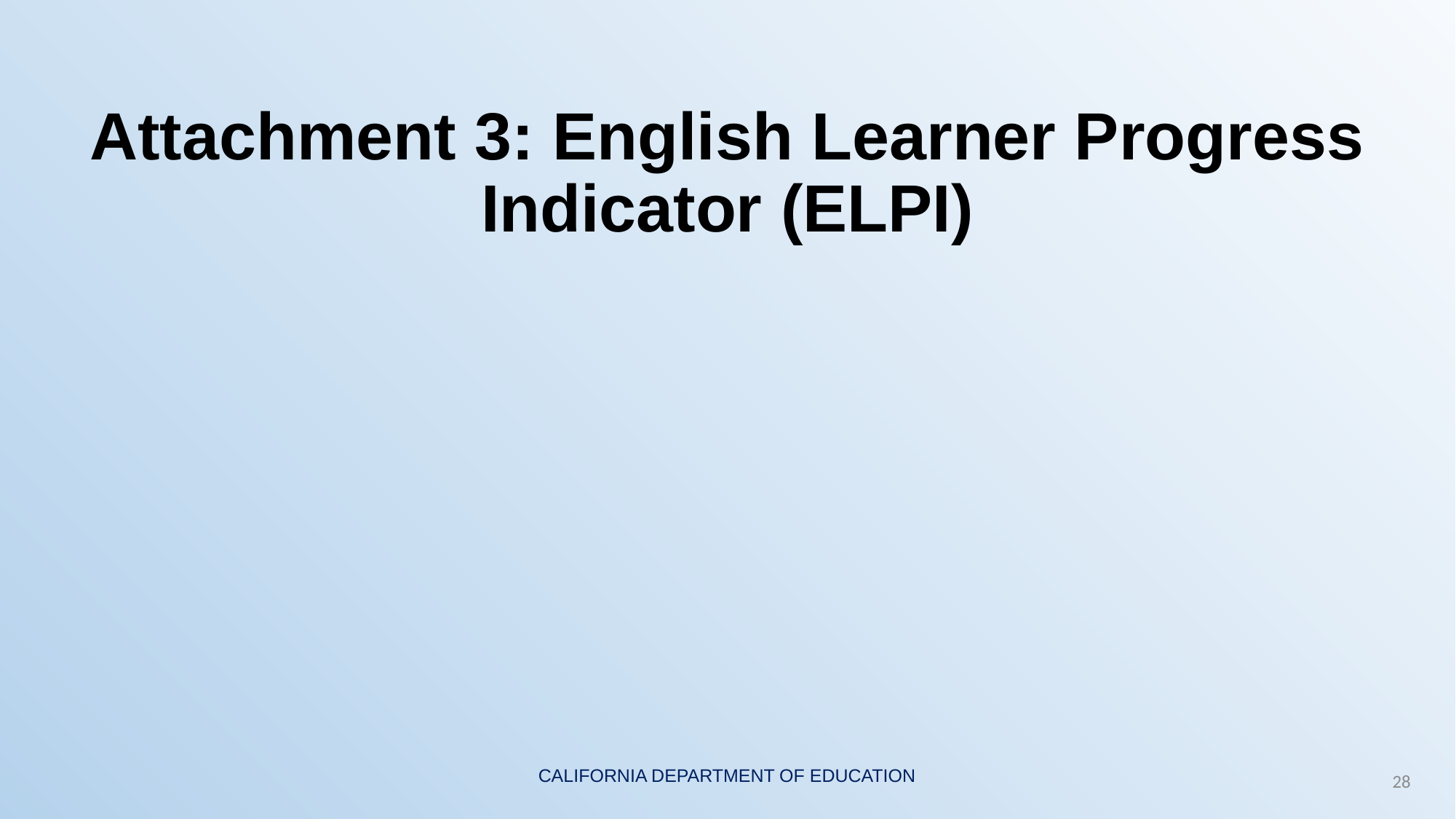

# Attachment 3: English Learner Progress Indicator (ELPI)
28